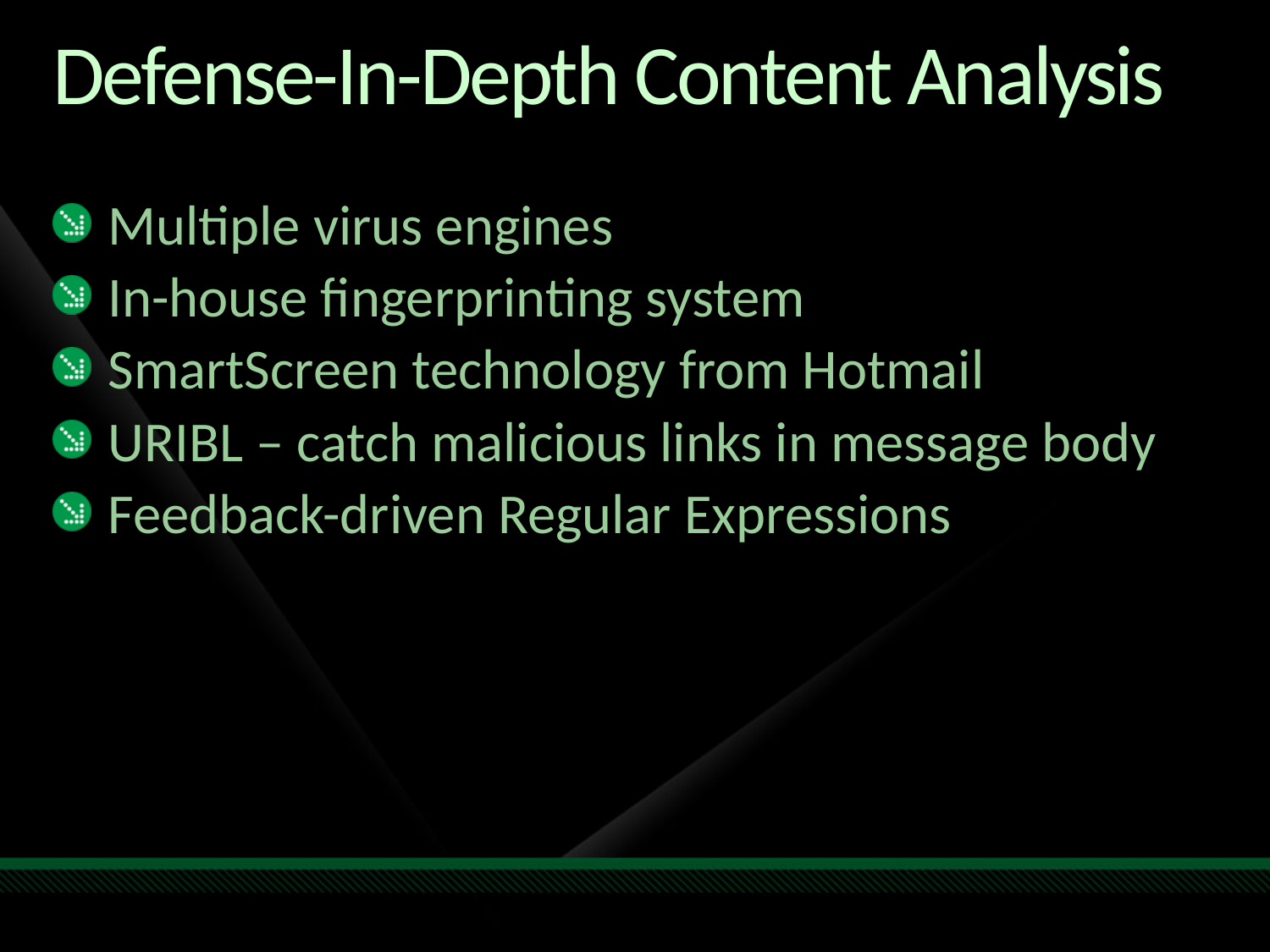

# Defense-In-Depth Content Analysis
Multiple virus engines
In-house fingerprinting system
SmartScreen technology from Hotmail
URIBL – catch malicious links in message body
Feedback-driven Regular Expressions